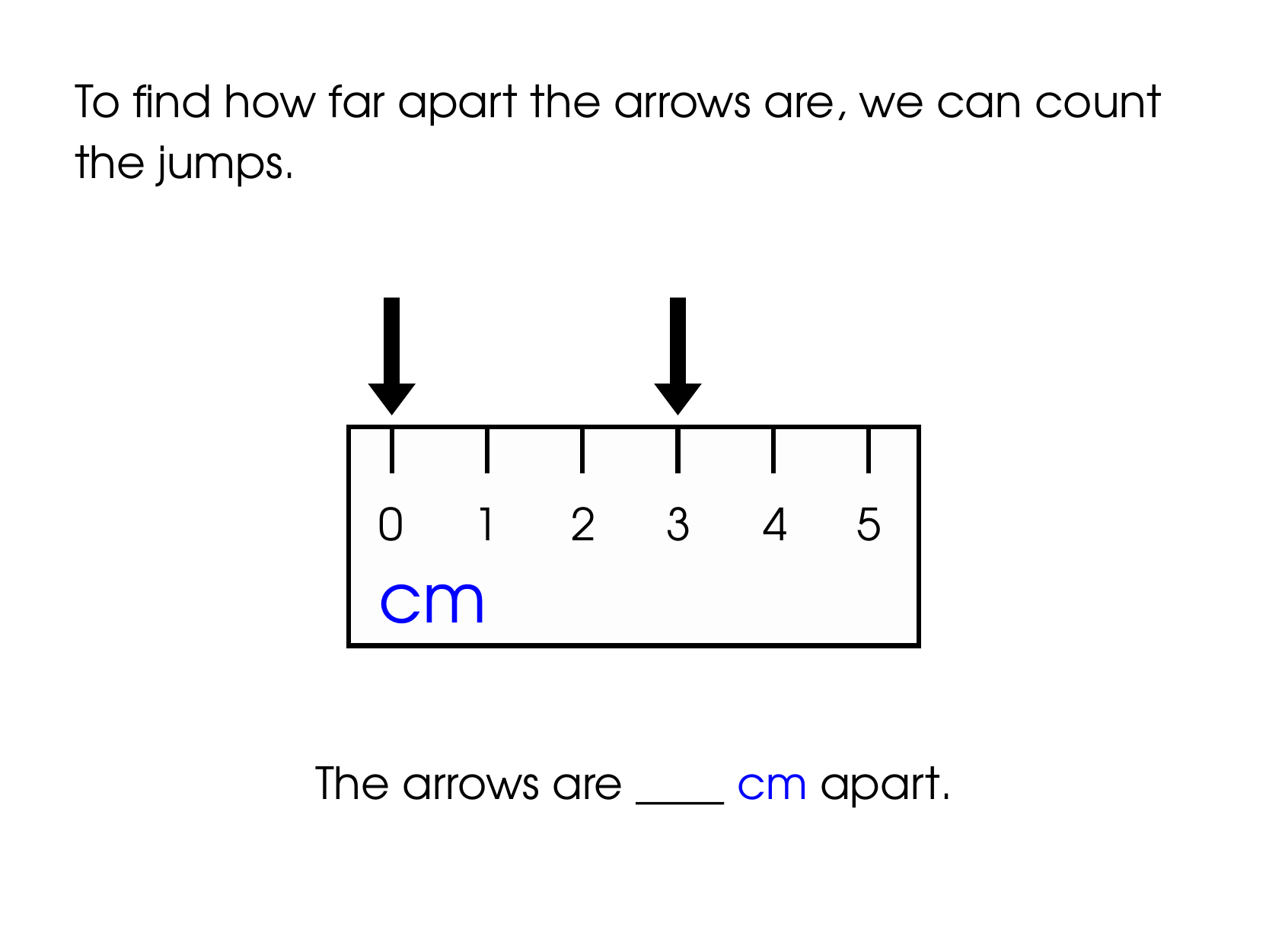

To find how far apart the arrows are, we can count
the jumps.

0
1
2
3
4
5
cm
The arrows are ____ cm apart.